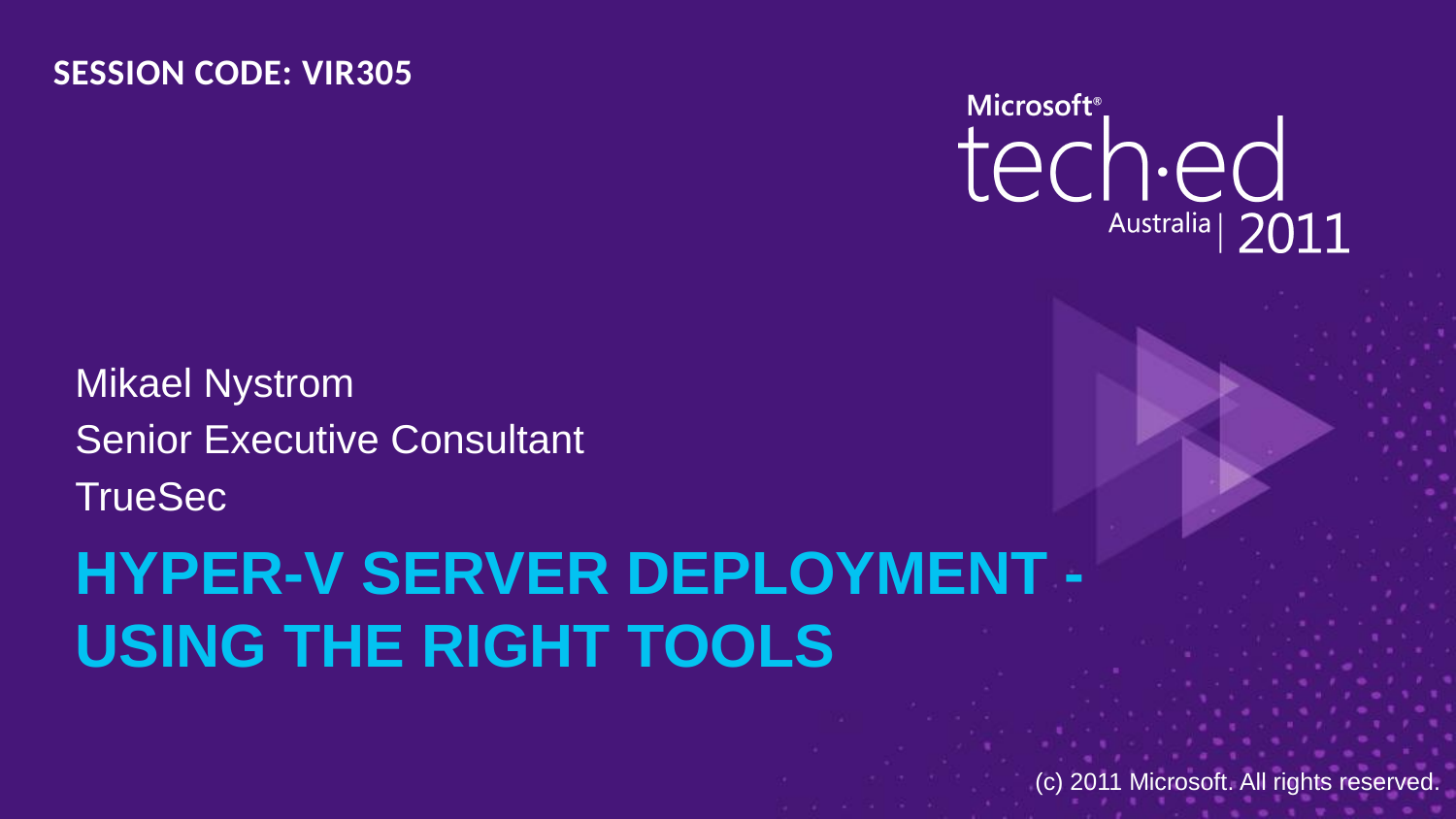

SESSION CODE: VIR305
Mikael Nystrom
Senior Executive Consultant
TrueSec
# Hyper-V server deployment - Using the right tools
(c) 2011 Microsoft. All rights reserved.